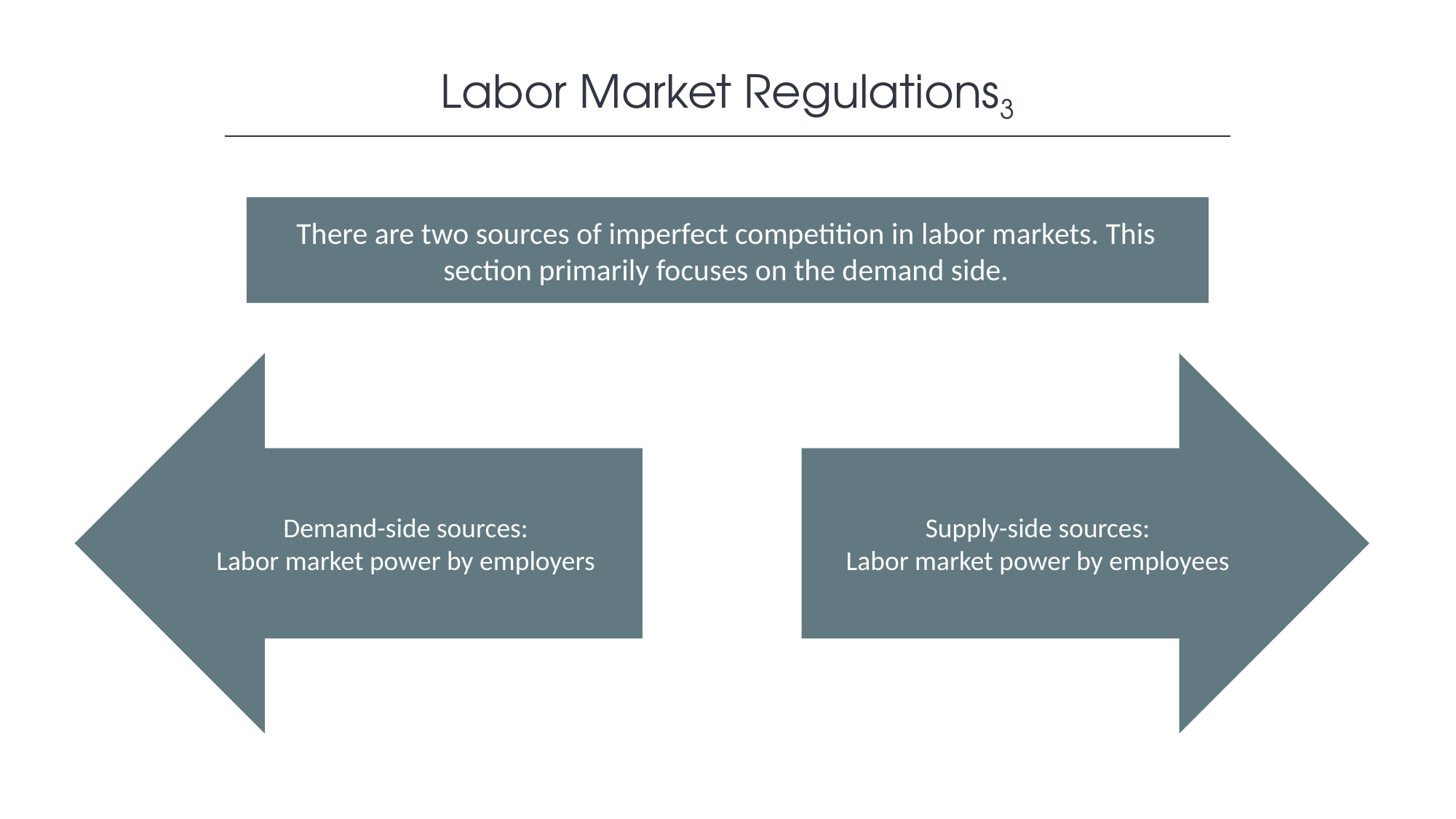

Labor Market Regulations3

There are two sources of imperfect competition in labor markets. This section primarily focuses on the demand side.
Demand-side sources:
Labor market power by employers
Supply-side sources:
Labor market power by employees